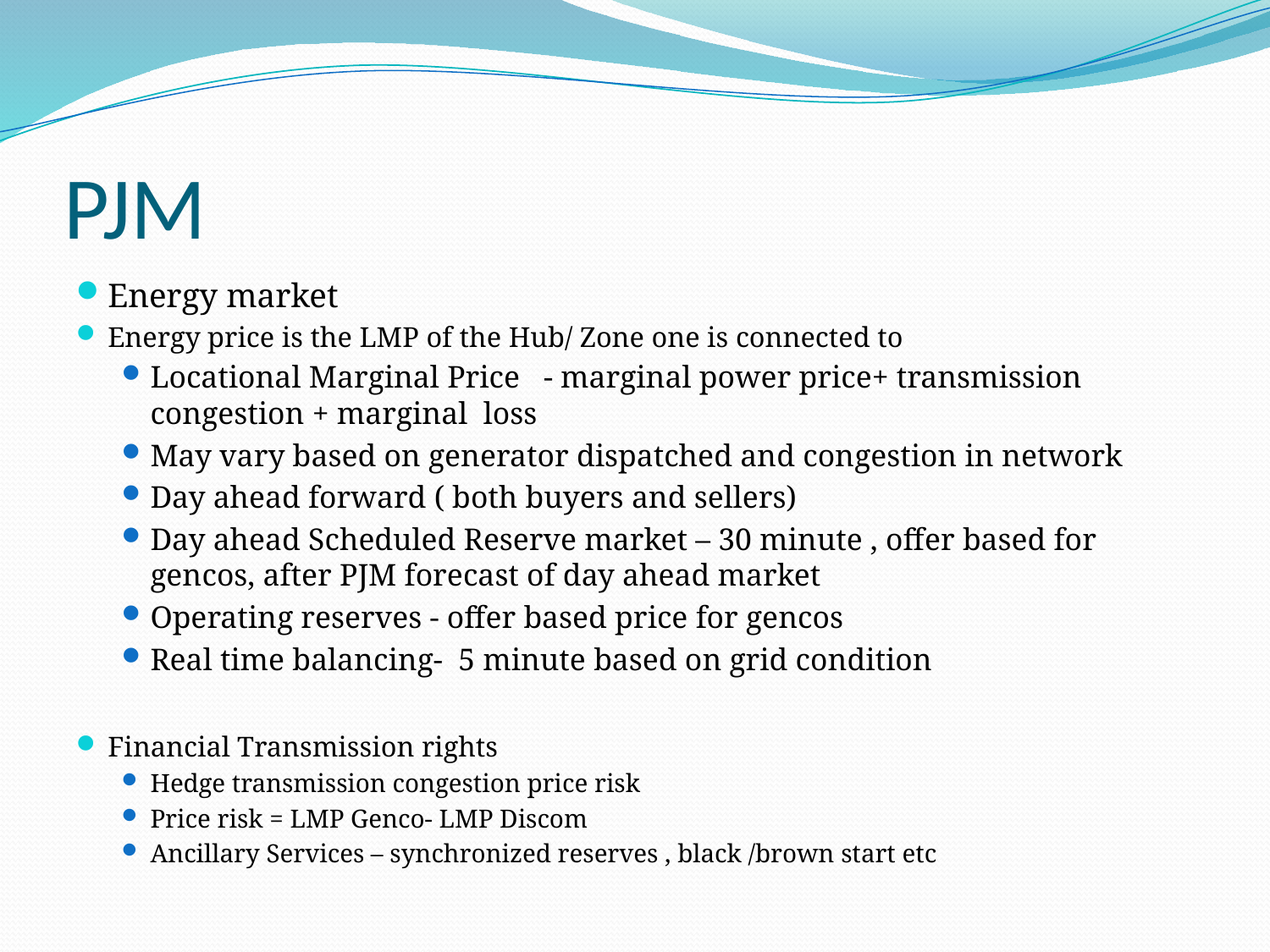

# PJM
Energy market
Energy price is the LMP of the Hub/ Zone one is connected to
Locational Marginal Price   - marginal power price+ transmission congestion + marginal  loss
May vary based on generator dispatched and congestion in network
Day ahead forward ( both buyers and sellers)
Day ahead Scheduled Reserve market – 30 minute , offer based for gencos, after PJM forecast of day ahead market
Operating reserves - offer based price for gencos
Real time balancing-  5 minute based on grid condition

Financial Transmission rights
Hedge transmission congestion price risk
Price risk = LMP Genco- LMP Discom
Ancillary Services – synchronized reserves , black /brown start etc